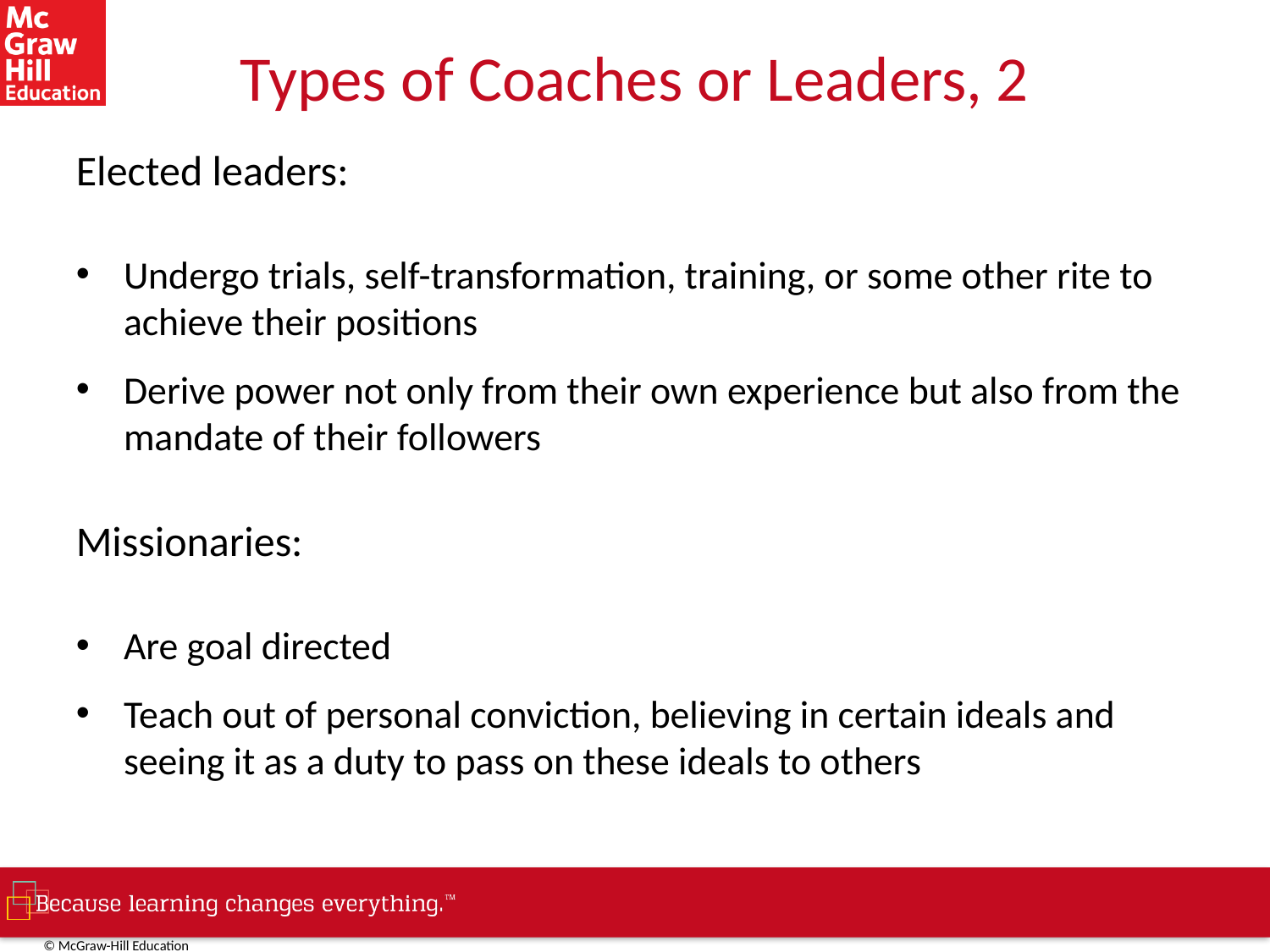

# Types of Coaches or Leaders, 2
Elected leaders:

Undergo trials, self-transformation, training, or some other rite to achieve their positions
Derive power not only from their own experience but also from the mandate of their followers

Missionaries:

Are goal directed
Teach out of personal conviction, believing in certain ideals and seeing it as a duty to pass on these ideals to others